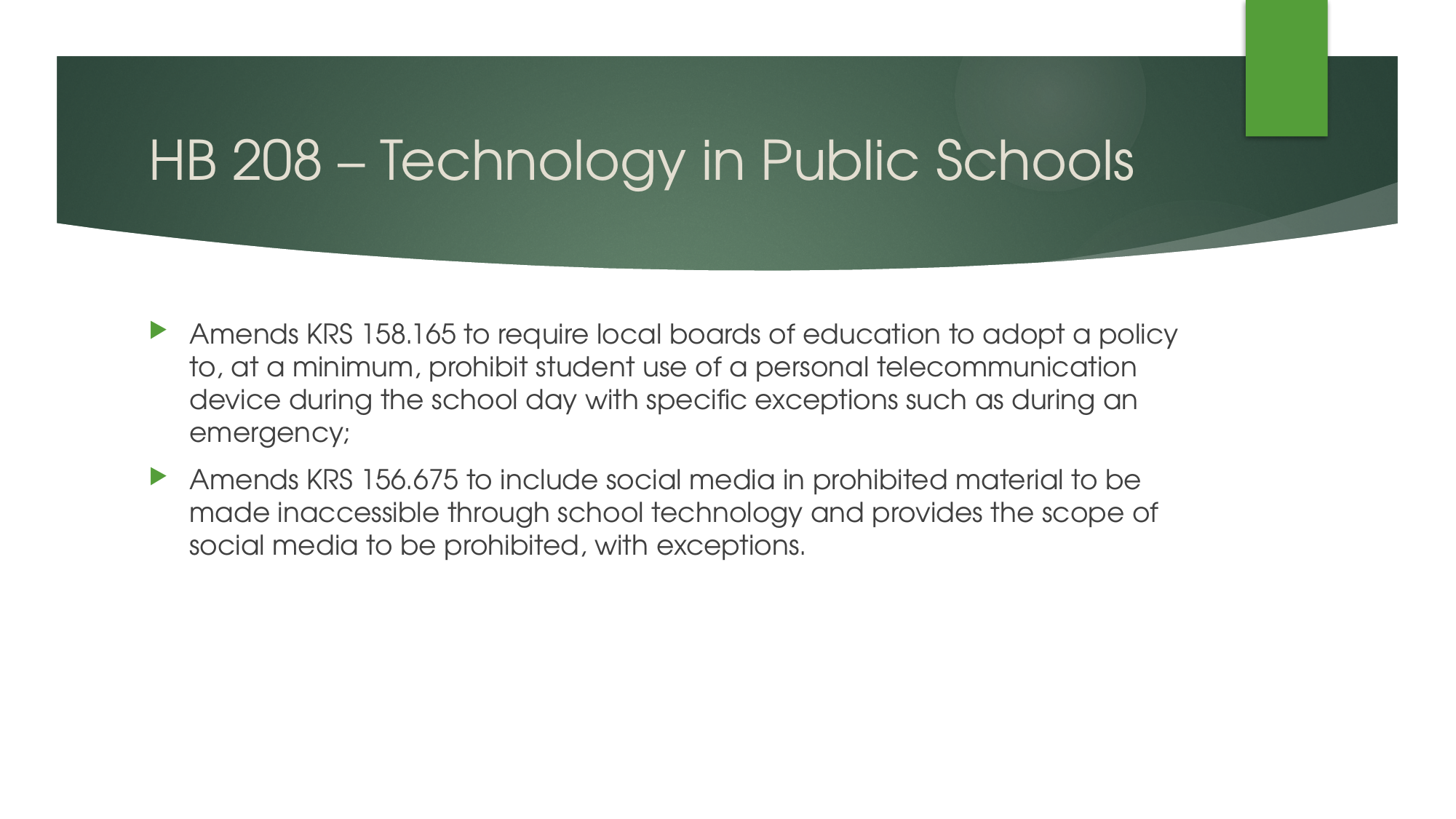

# HB 208 – Technology in Public Schools
Amends KRS 158.165 to require local boards of education to adopt a policy to, at a minimum, prohibit student use of a personal telecommunication device during the school day with specific exceptions such as during an emergency;
Amends KRS 156.675 to include social media in prohibited material to be made inaccessible through school technology and provides the scope of social media to be prohibited, with exceptions.